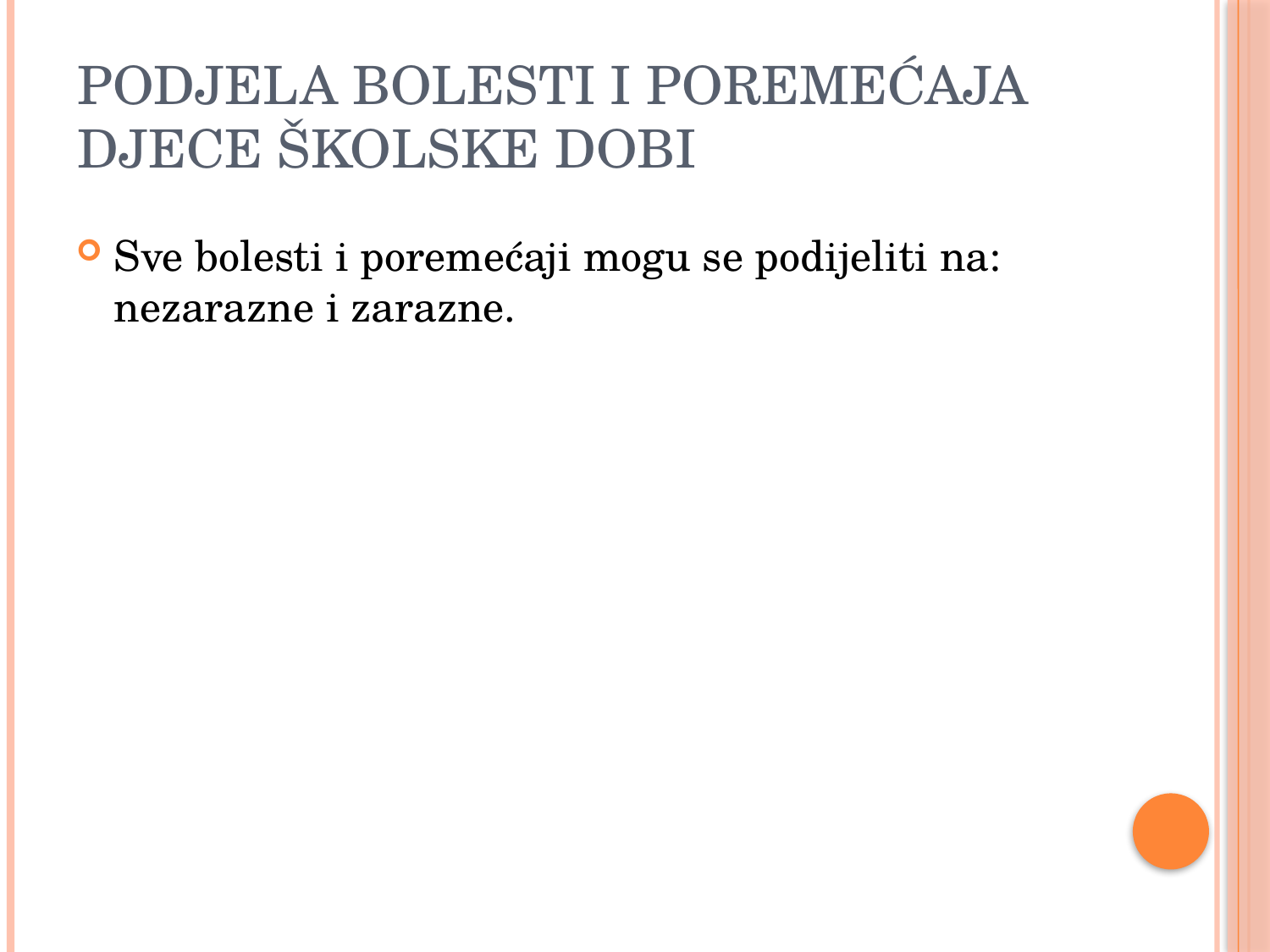

# Podjela bolesti i poremećaja djece školske dobi
Sve bolesti i poremećaji mogu se podijeliti na: nezarazne i zarazne.